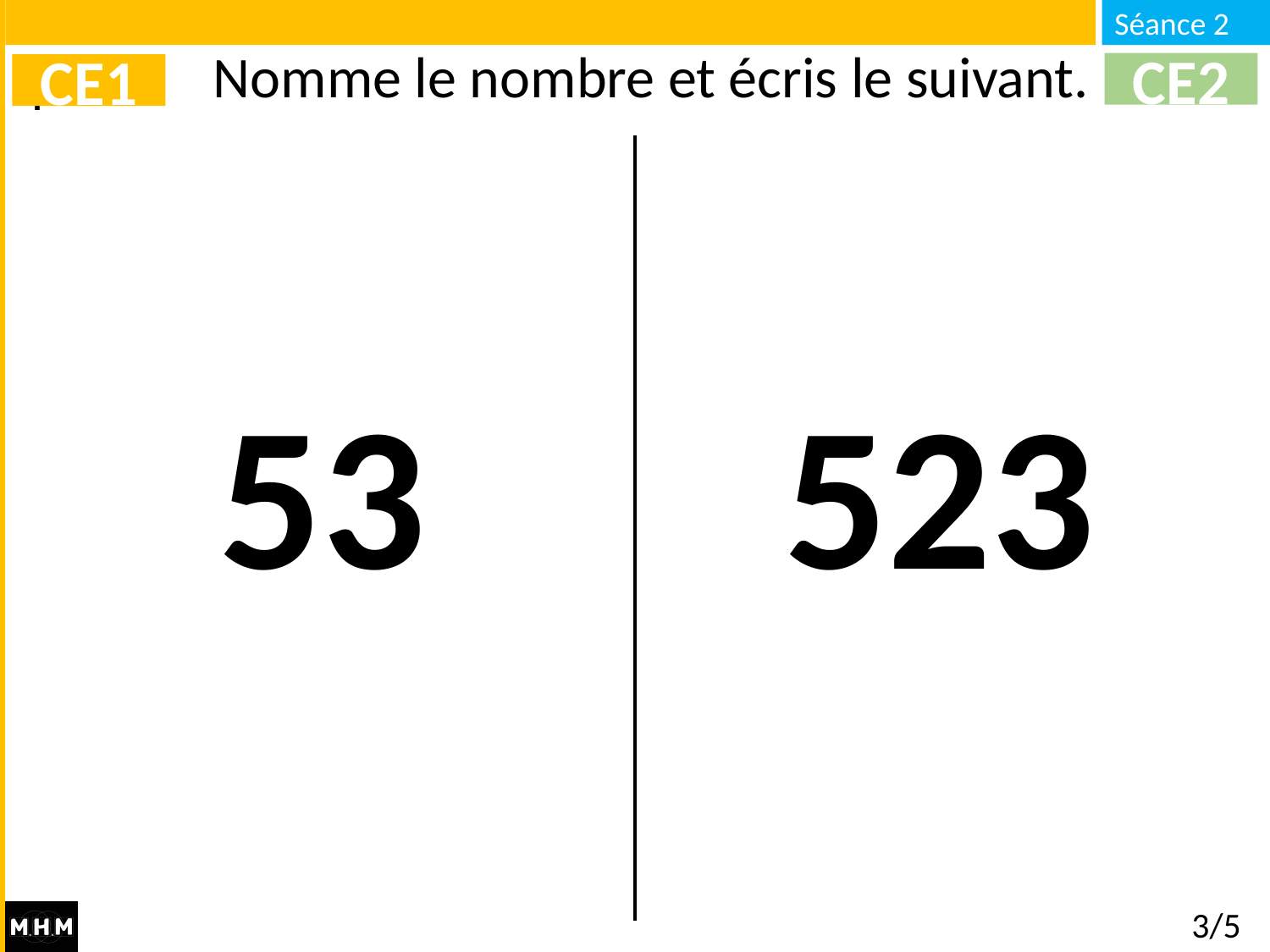

# Nomme le nombre et écris le suivant.
CE2
CE1
53
523
3/5